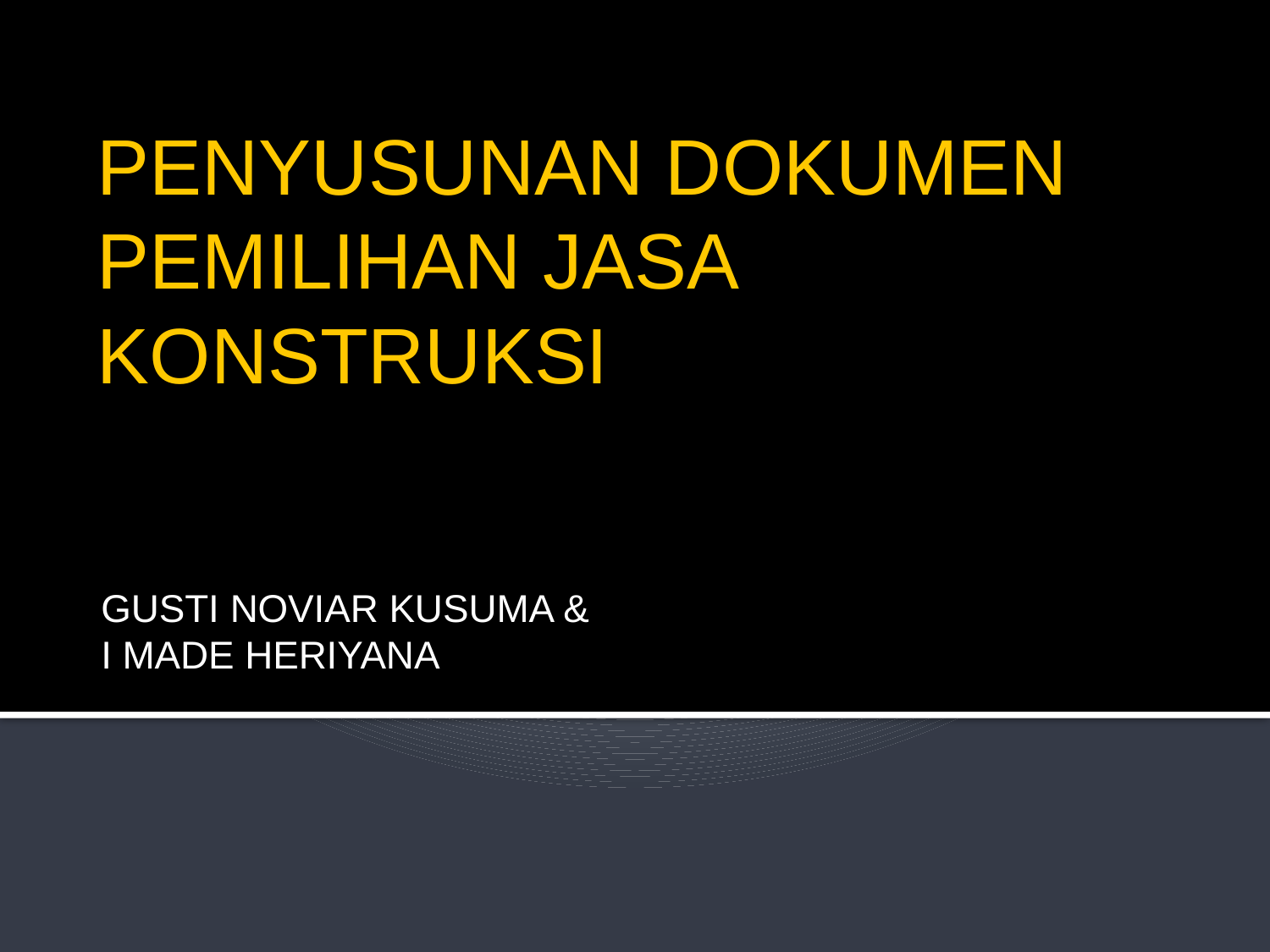

# PENYUSUNAN DOKUMEN PEMILIHAN JASA KONSTRUKSI
GUSTI NOVIAR KUSUMA &
I MADE HERIYANA